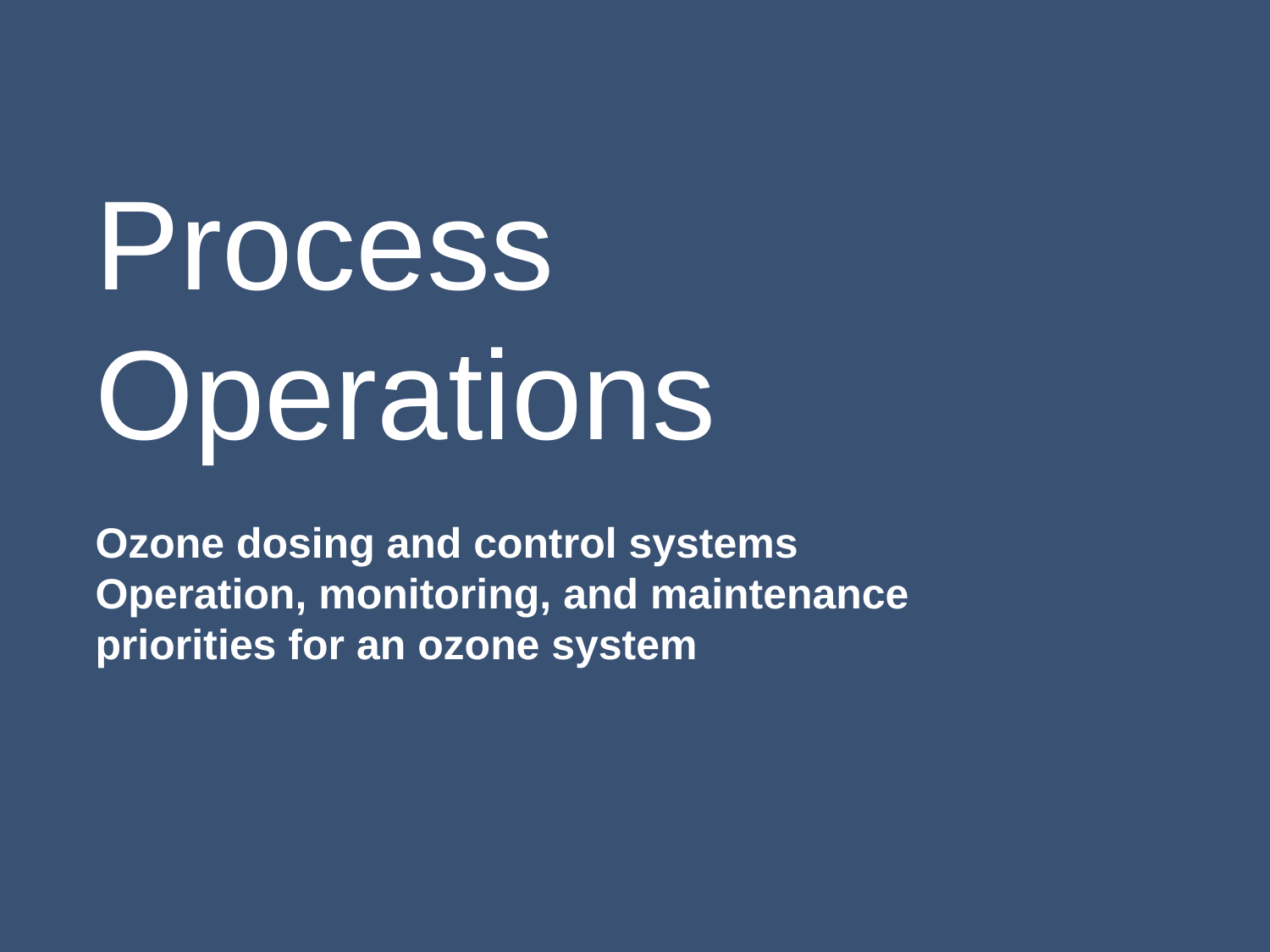

# Process Operations
Ozone dosing and control systems
Operation, monitoring, and maintenance priorities for an ozone system